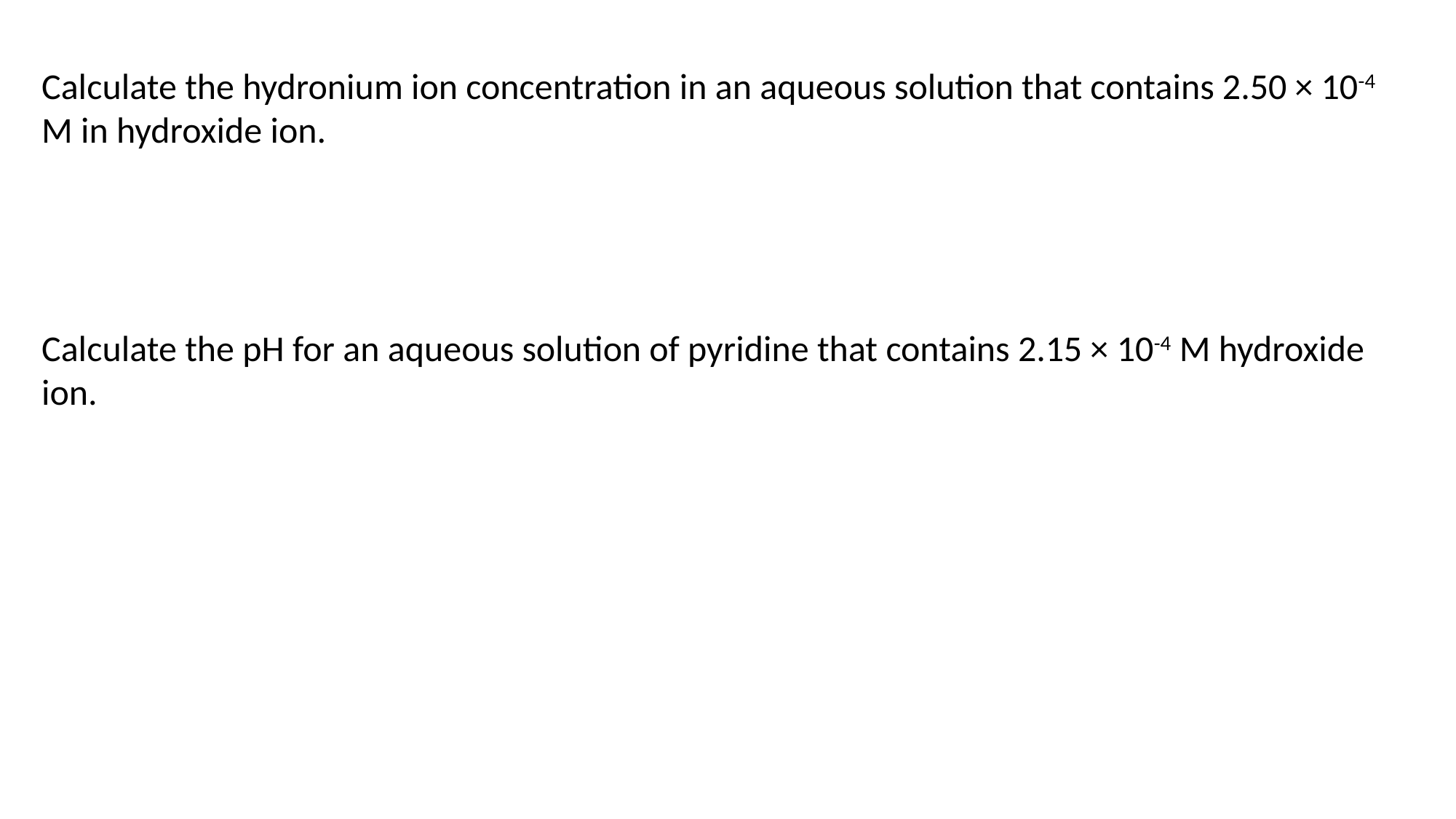

Calculate the hydronium ion concentration in an aqueous solution that contains 2.50 × 10-4 M in hydroxide ion.

Calculate the pH for an aqueous solution of pyridine that contains 2.15 × 10-4 M hydroxide ion.